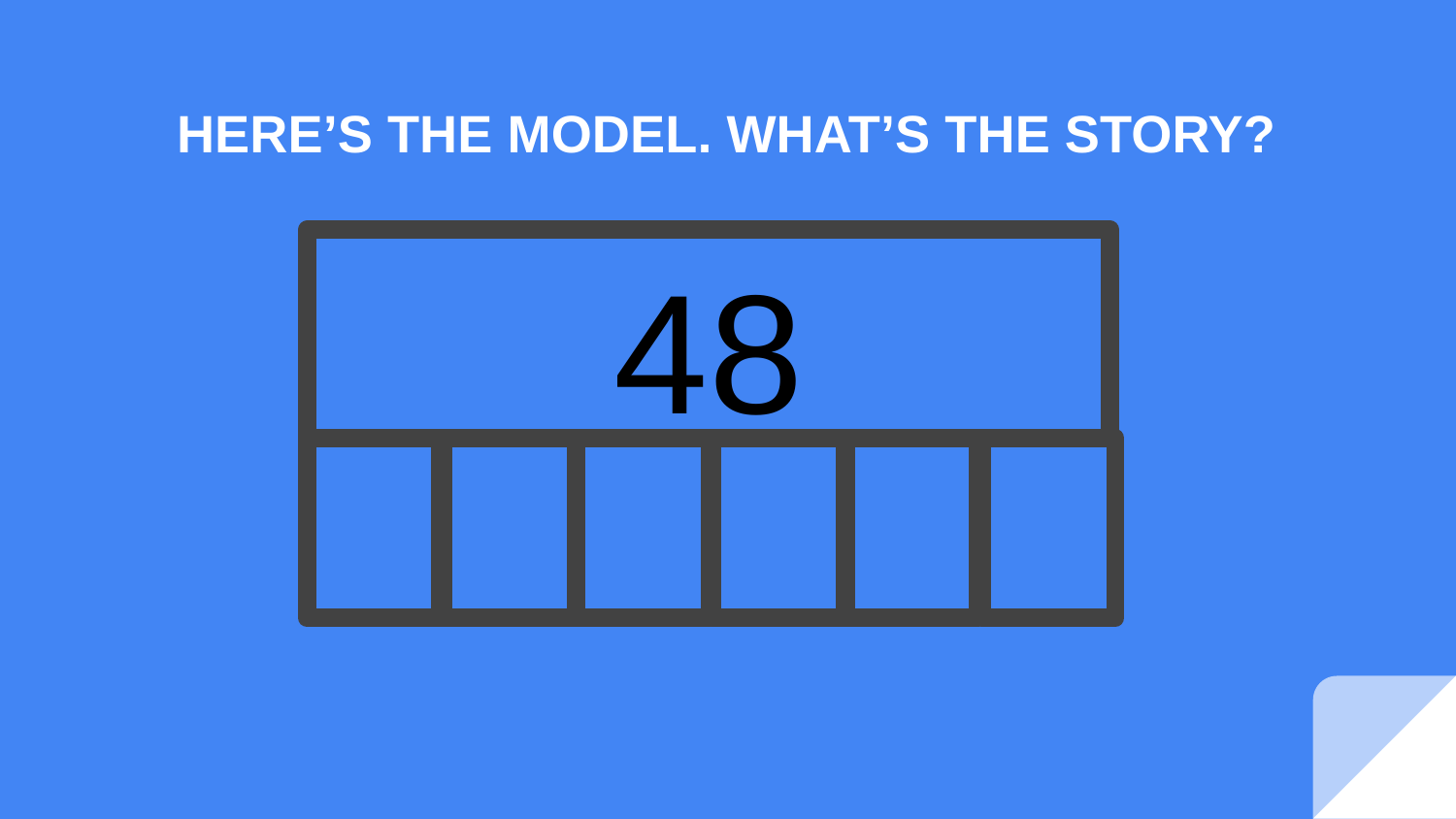

# HERE’S THE MODEL. WHAT’S THE STORY?

48